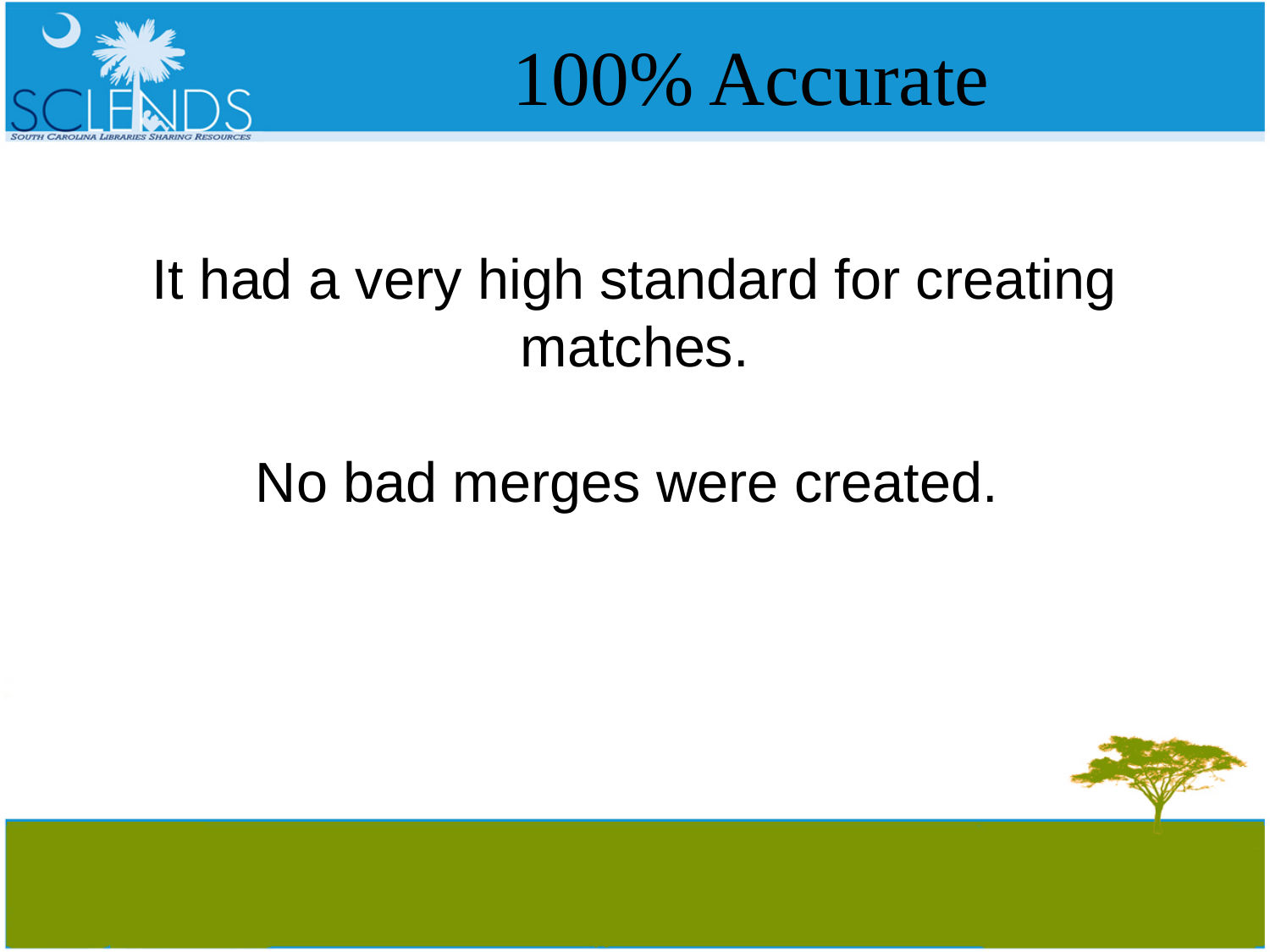

# 100% Accurate

It had a very high standard for creating matches.

No bad merges were created.